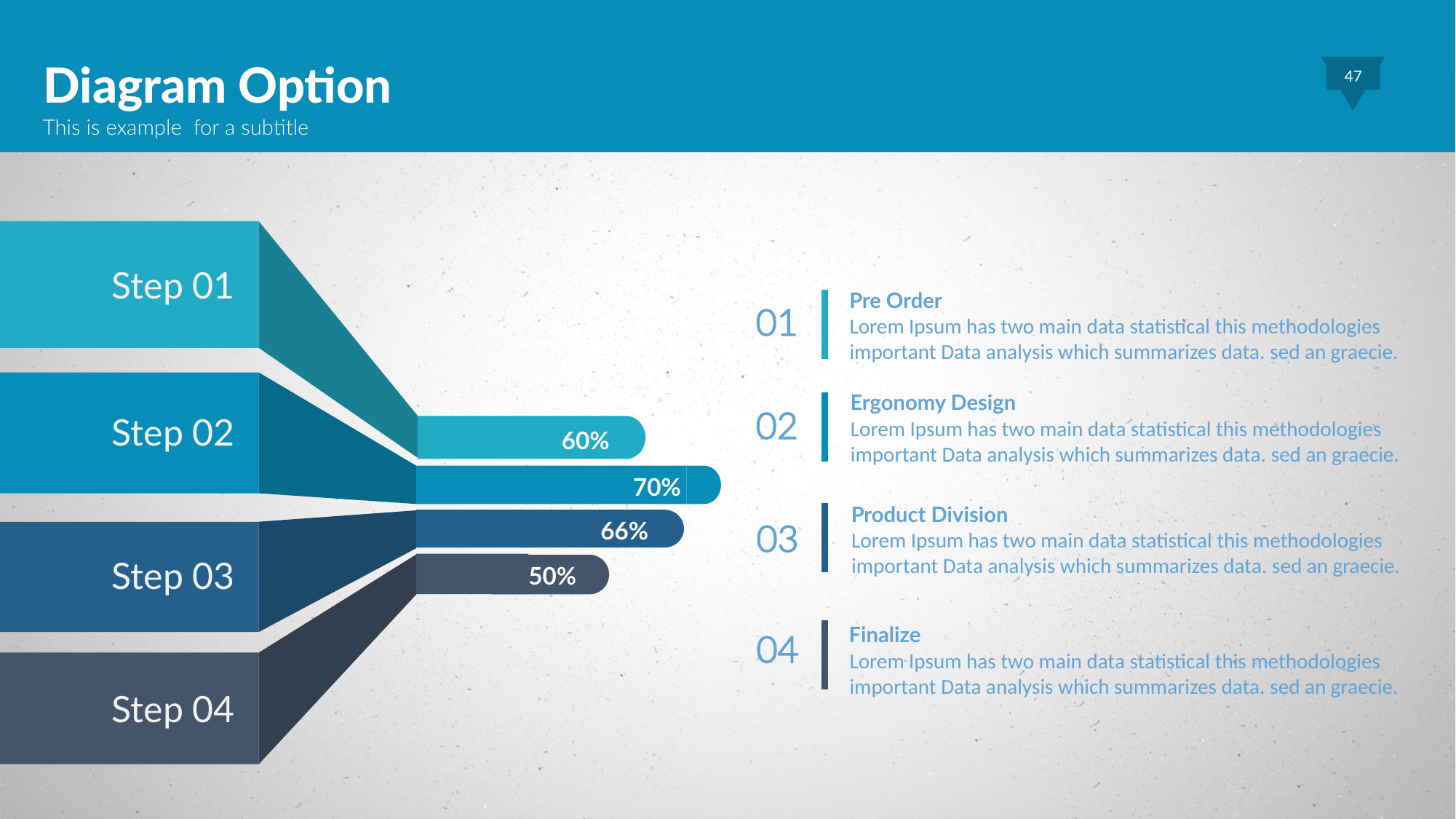

Diagram Option
This is example  for a subtitle

47

Step 01
Pre Order
Lorem Ipsum has two main data statistical this methodologies important Data analysis which summarizes data. sed an graecie.
Ergonomy Design
Lorem Ipsum has two main data statistical this methodologies important Data analysis which summarizes data. sed an graecie.
Product Division
Lorem Ipsum has two main data statistical this methodologies important Data analysis which summarizes data. sed an graecie.
Finalize
Lorem Ipsum has two main data statistical this methodologies important Data analysis which summarizes data. sed an graecie.
01
02
Step 02
60%
70%
03
66%
Step 03
50%
04
Step 04